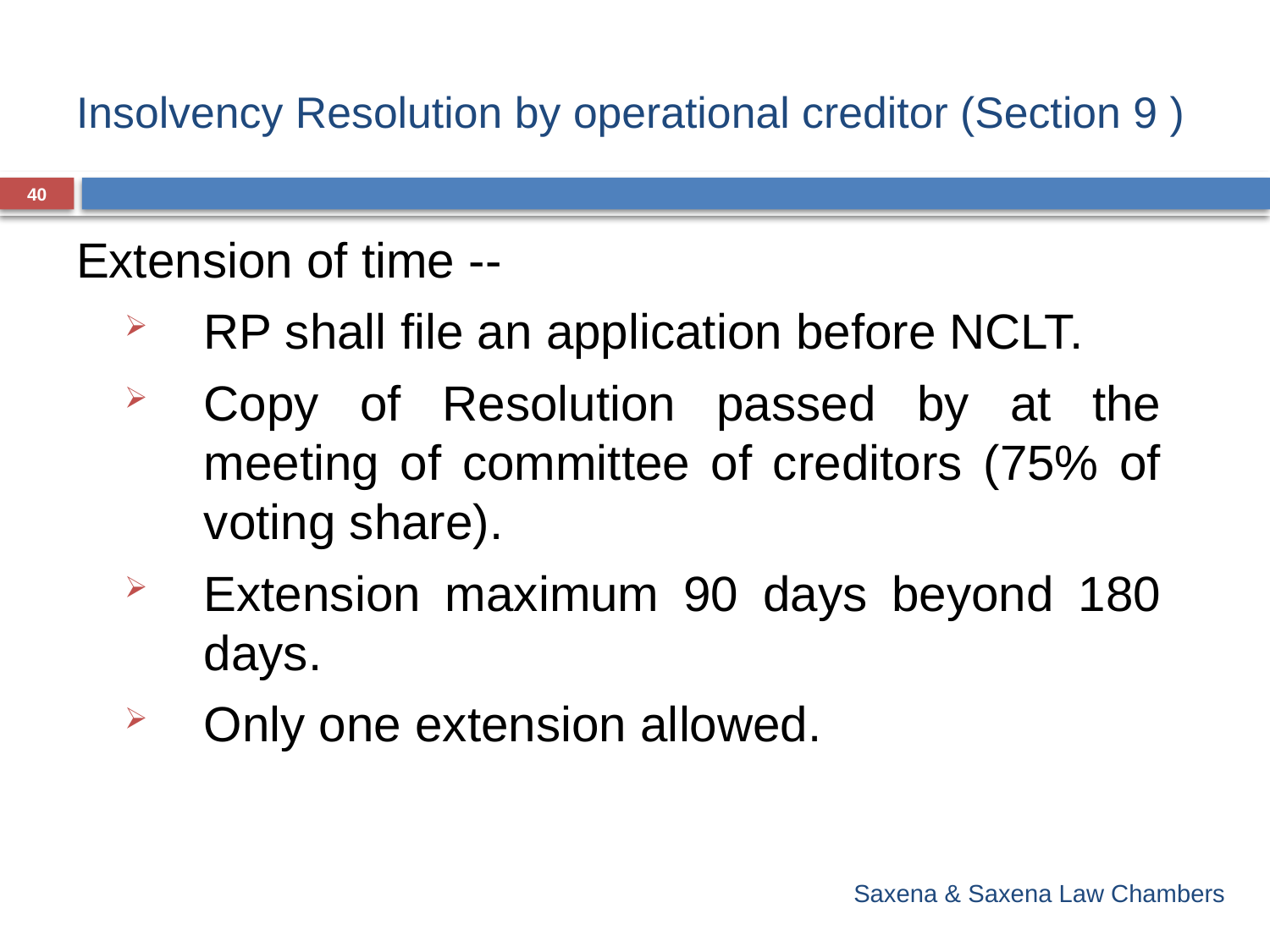

# Insolvency Resolution by operational creditor (Section 9 )
40
Extension of time --
RP shall file an application before NCLT.
Copy of Resolution passed by at the meeting of committee of creditors (75% of voting share).
Extension maximum 90 days beyond 180 days.
Only one extension allowed.

Saxena & Saxena Law Chambers